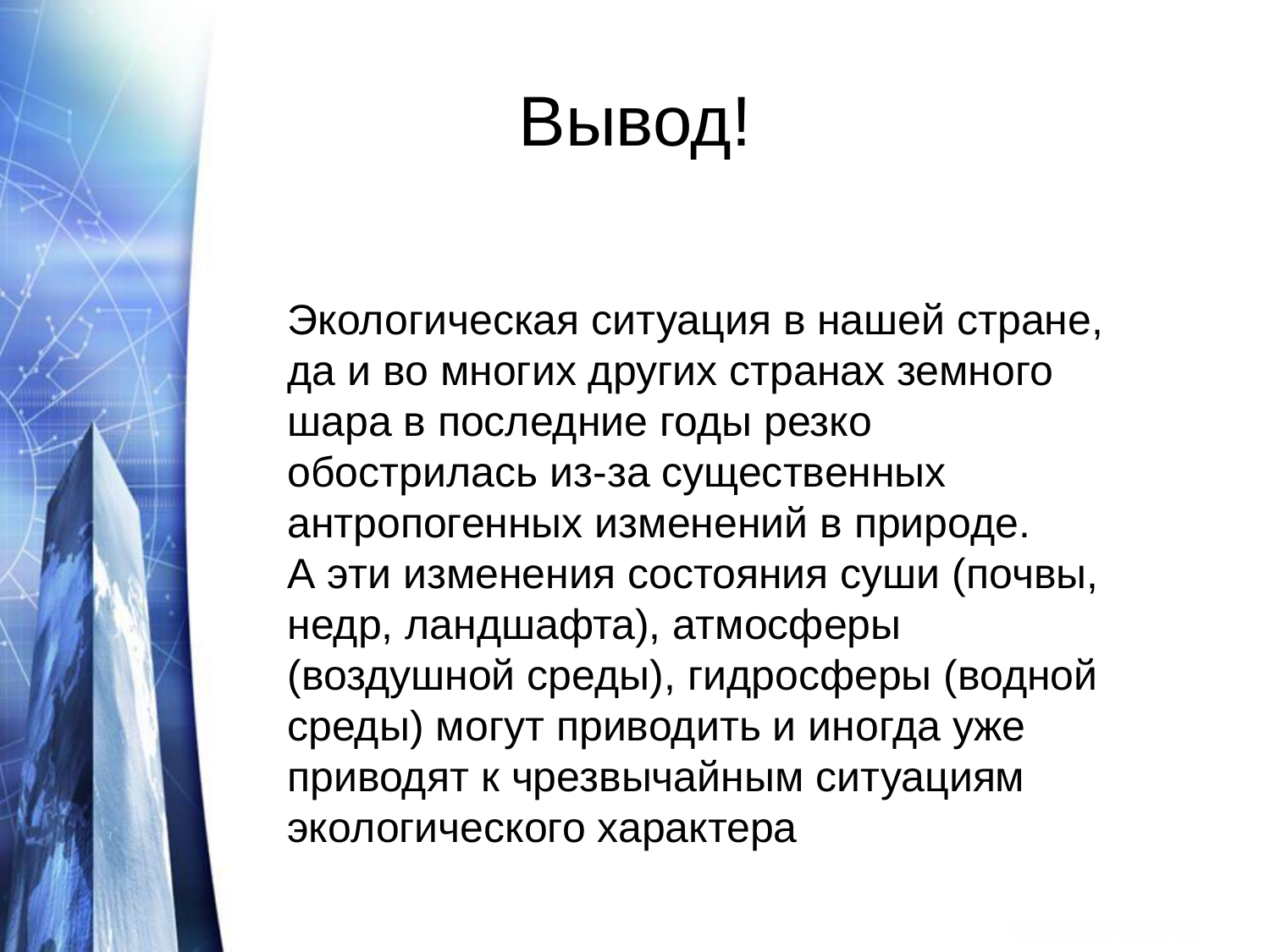

# Вывод!
Экологическая ситуация в нашей стране, да и во многих других странах земного шара в последние годы резко обострилась из-за существенных антропогенных изменений в природе.
А эти изменения состояния суши (почвы, недр, ландшафта), атмосферы (воздушной среды), гидросферы (водной среды) могут приводить и иногда уже приводят к чрезвычайным ситуациям экологического характера